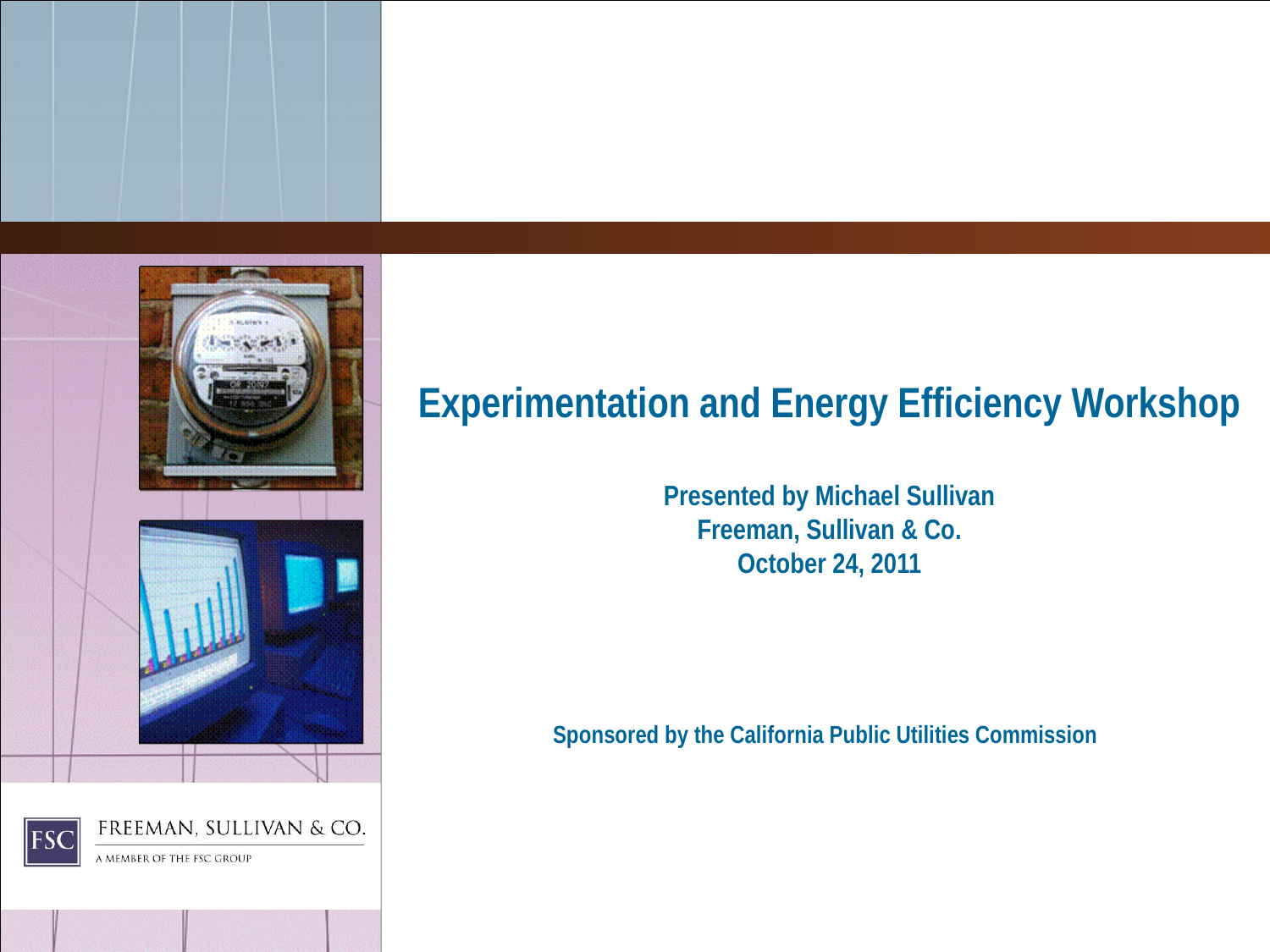

# Experimentation and Energy Efficiency Workshop Presented by Michael Sullivan Freeman, Sullivan & Co. October 24, 2011

Sponsored by the California Public Utilities Commission